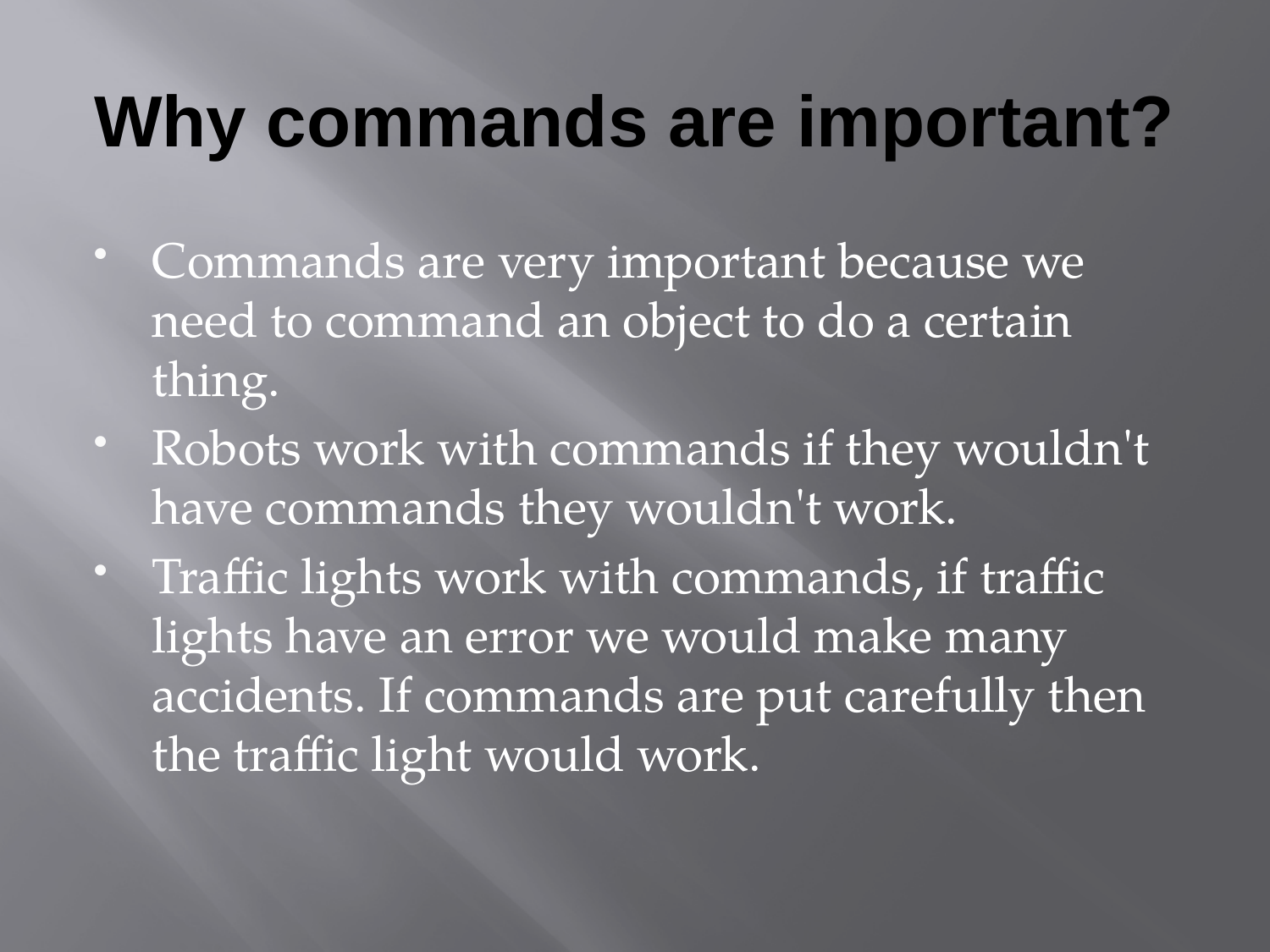

# Why commands are important?
Commands are very important because we need to command an object to do a certain thing.
Robots work with commands if they wouldn't have commands they wouldn't work.
Traffic lights work with commands, if traffic lights have an error we would make many accidents. If commands are put carefully then the traffic light would work.